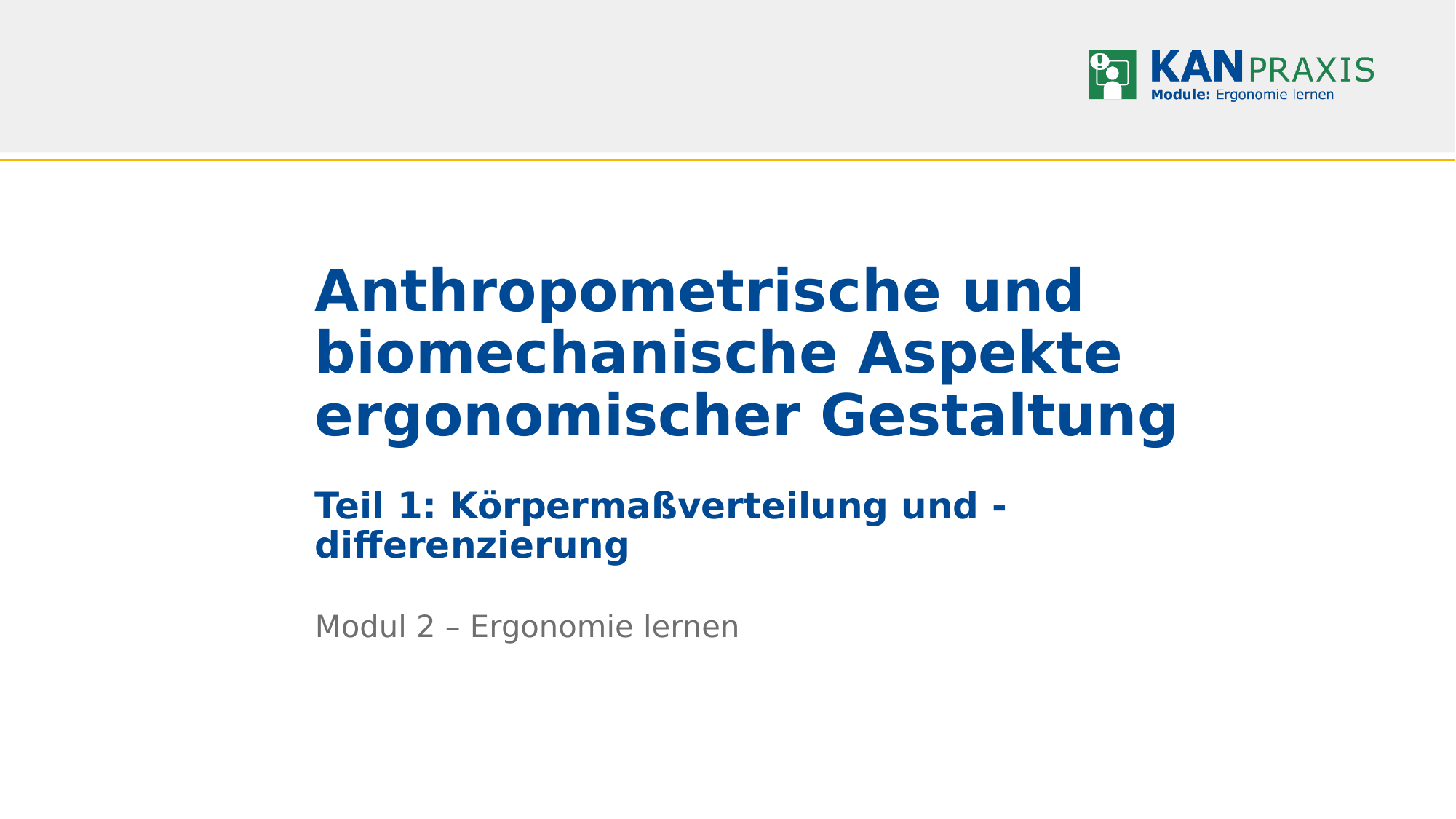

# Anthropometrische und biomechanische Aspekte ergonomischer Gestaltung Teil 1: Körpermaßverteilung und -differenzierung
Modul 2 – Ergonomie lernen